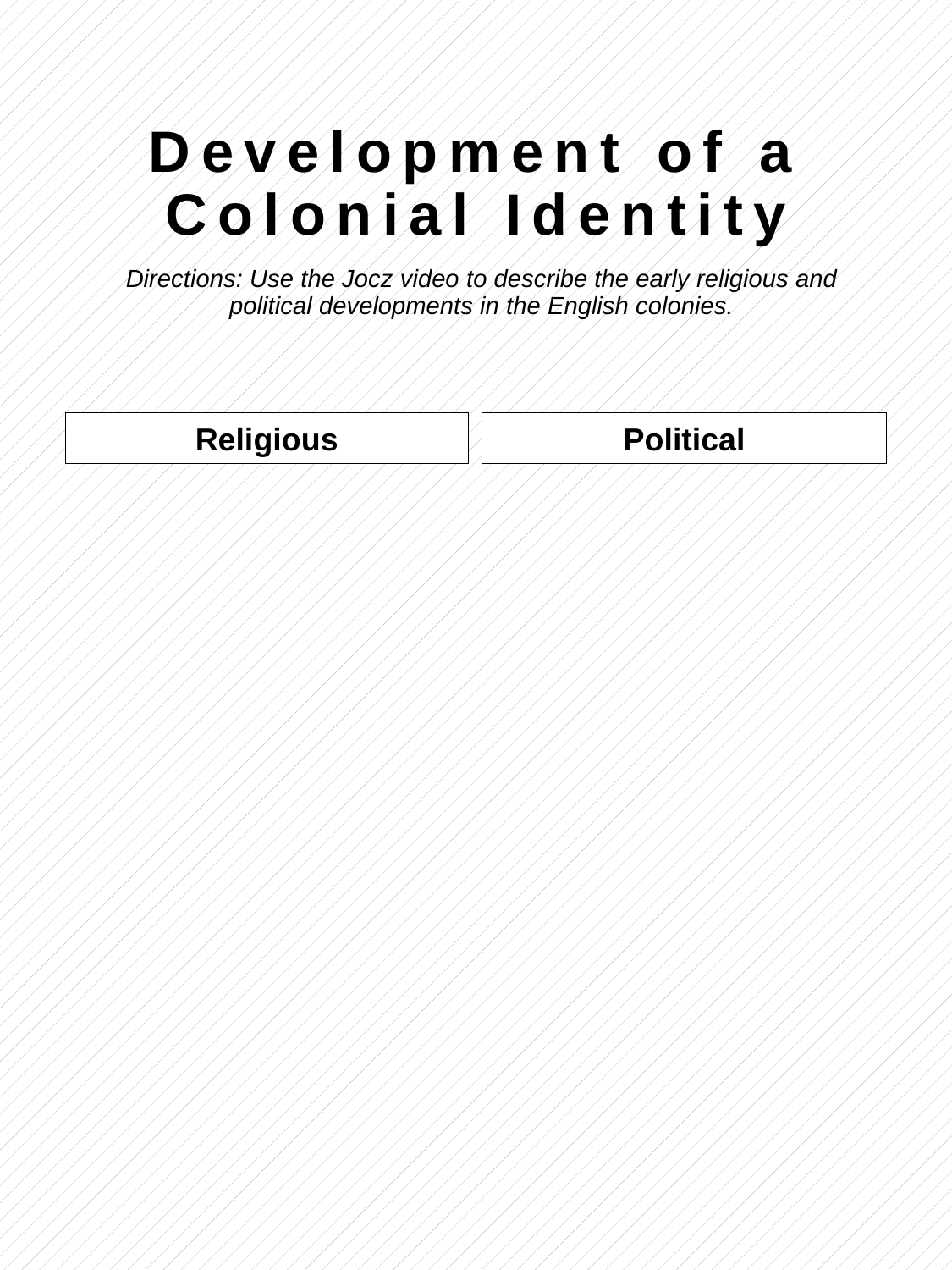

# Development of a Colonial Identity
Directions: Use the Jocz video to describe the early religious and political developments in the English colonies.
Religious
Political